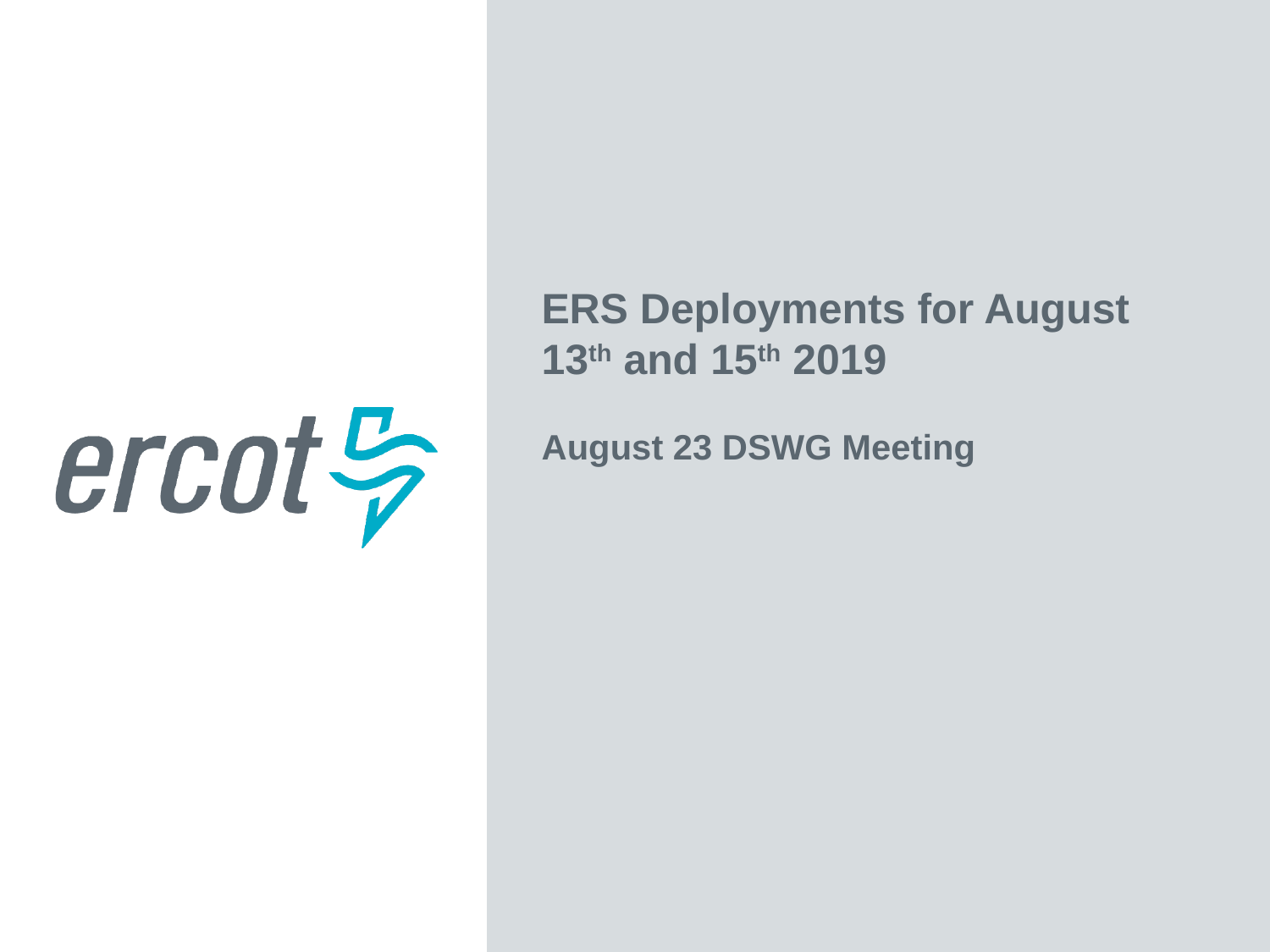

ERS Deployments for August 13th and 15th 2019

August 23 DSWG Meeting